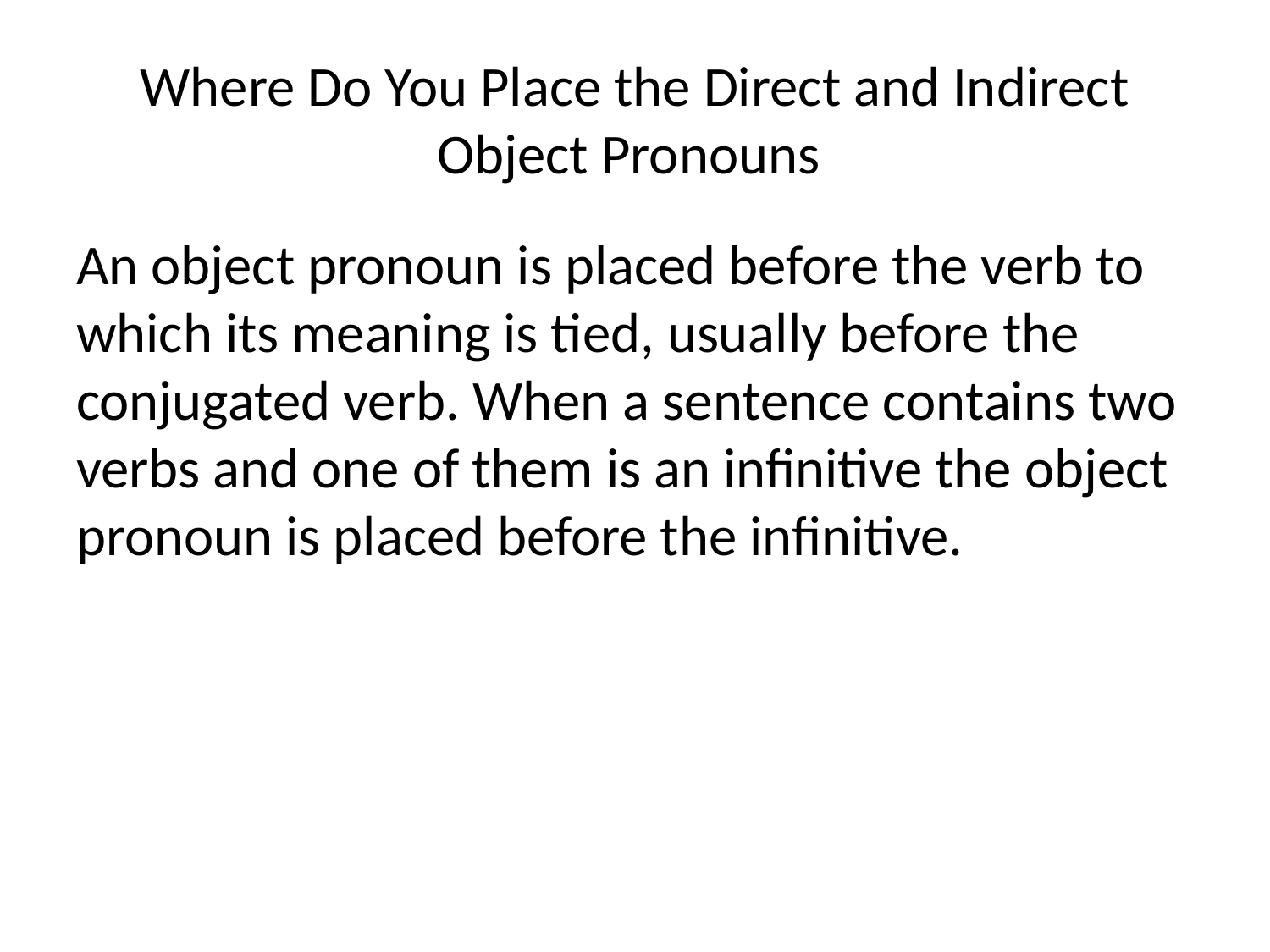

# Where Do You Place the Direct and Indirect Object Pronouns
An object pronoun is placed before the verb to which its meaning is tied, usually before the conjugated verb. When a sentence contains two verbs and one of them is an infinitive the object pronoun is placed before the infinitive.